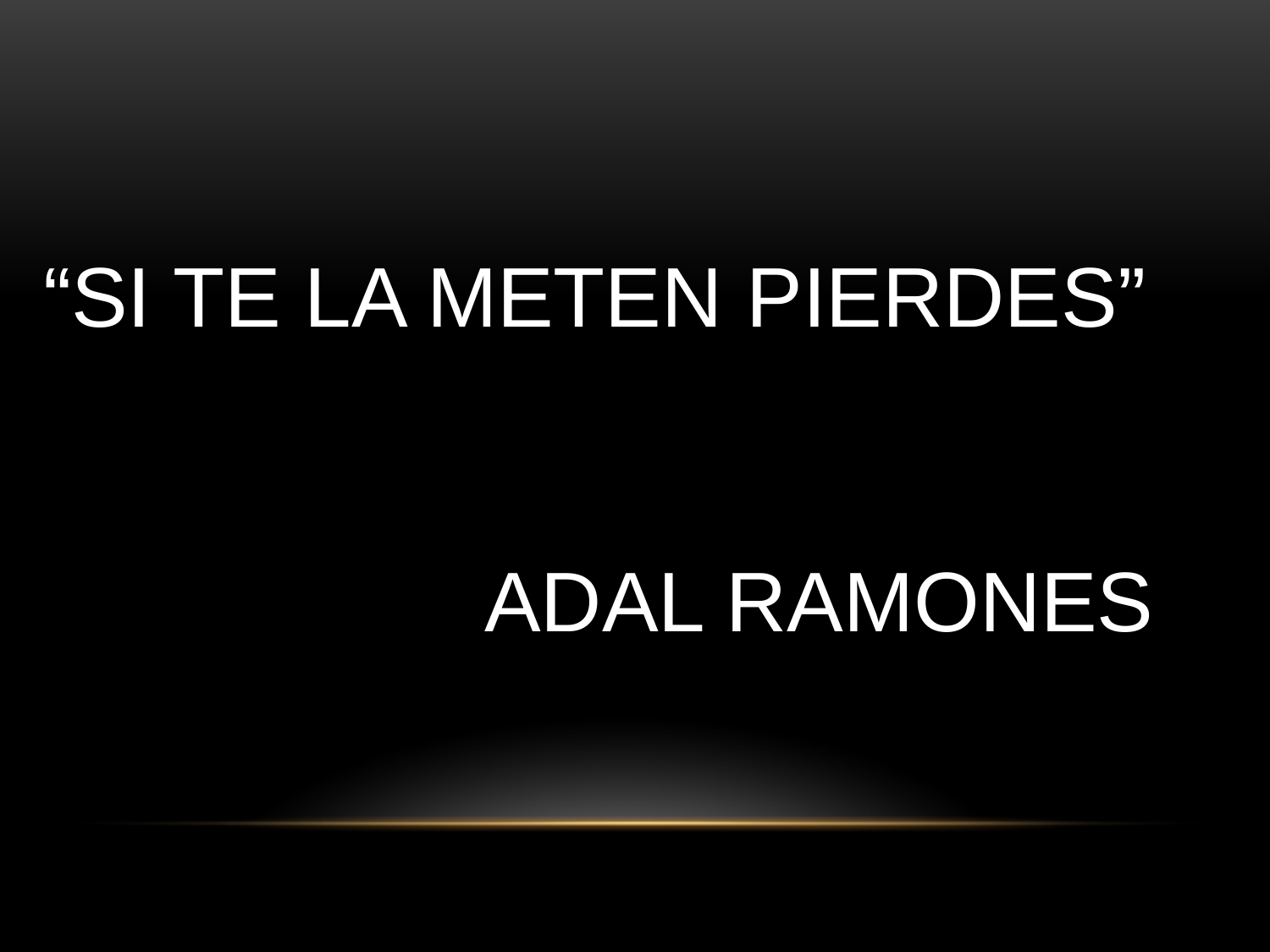

“SI TE LA METEN PIERDES”

ADAL RAMONES